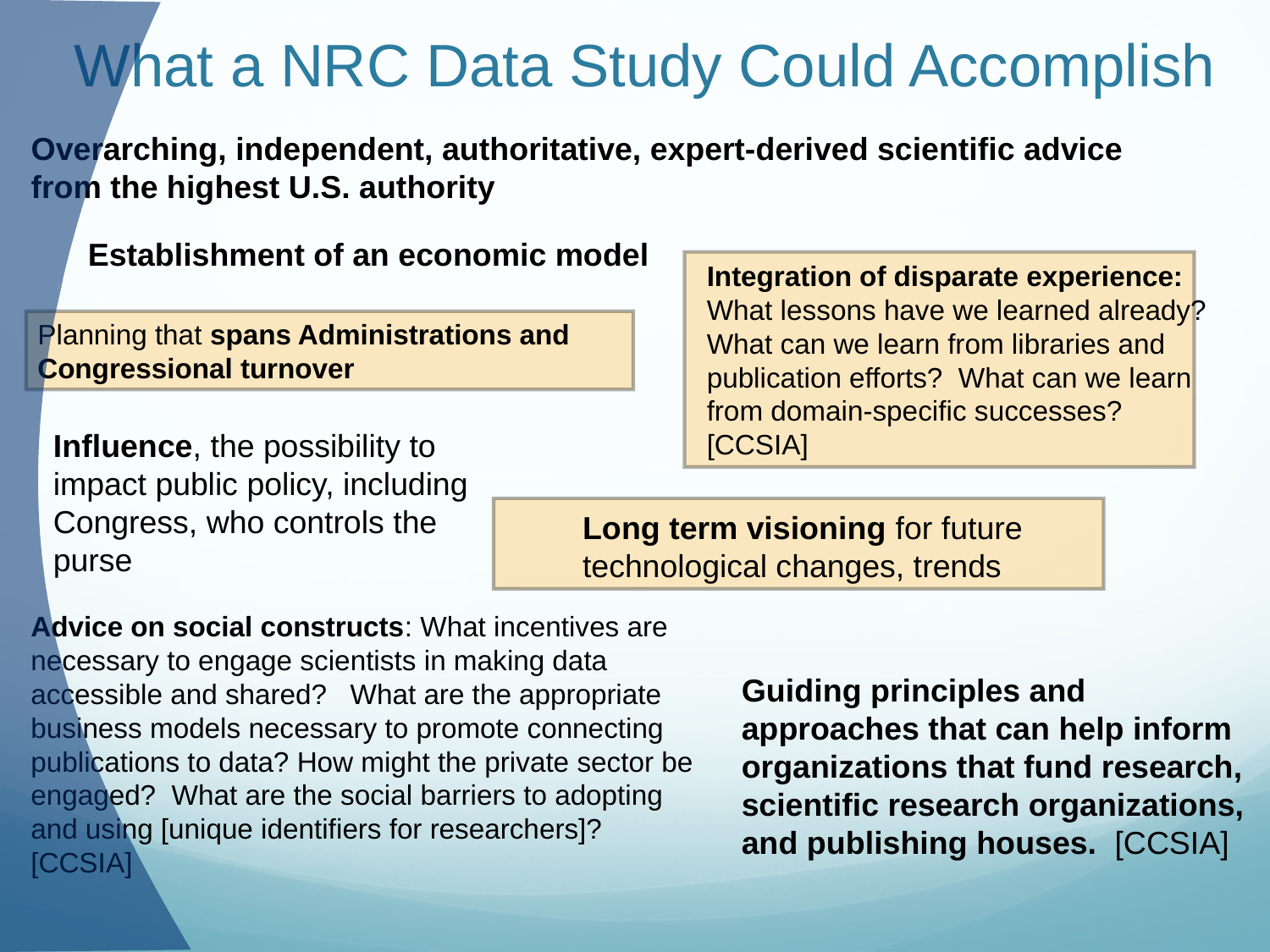

What a NRC Data Study Could Accomplish
Overarching, independent, authoritative, expert-derived scientific advice from the highest U.S. authority
Establishment of an economic model

Integration of disparate experience: What lessons have we learned already?  What can we learn from libraries and publication efforts?  What can we learn from domain-specific successes? [CCSIA]

Planning that spans Administrations and Congressional turnover
Influence, the possibility to impact public policy, including Congress, who controls the purse

Long term visioning for future technological changes, trends
Advice on social constructs: What incentives are necessary to engage scientists in making data accessible and shared?   What are the appropriate business models necessary to promote connecting publications to data? How might the private sector be engaged?  What are the social barriers to adopting and using [unique identifiers for researchers]? [CCSIA]
Guiding principles and approaches that can help inform organizations that fund research, scientific research organizations, and publishing houses.  [CCSIA]